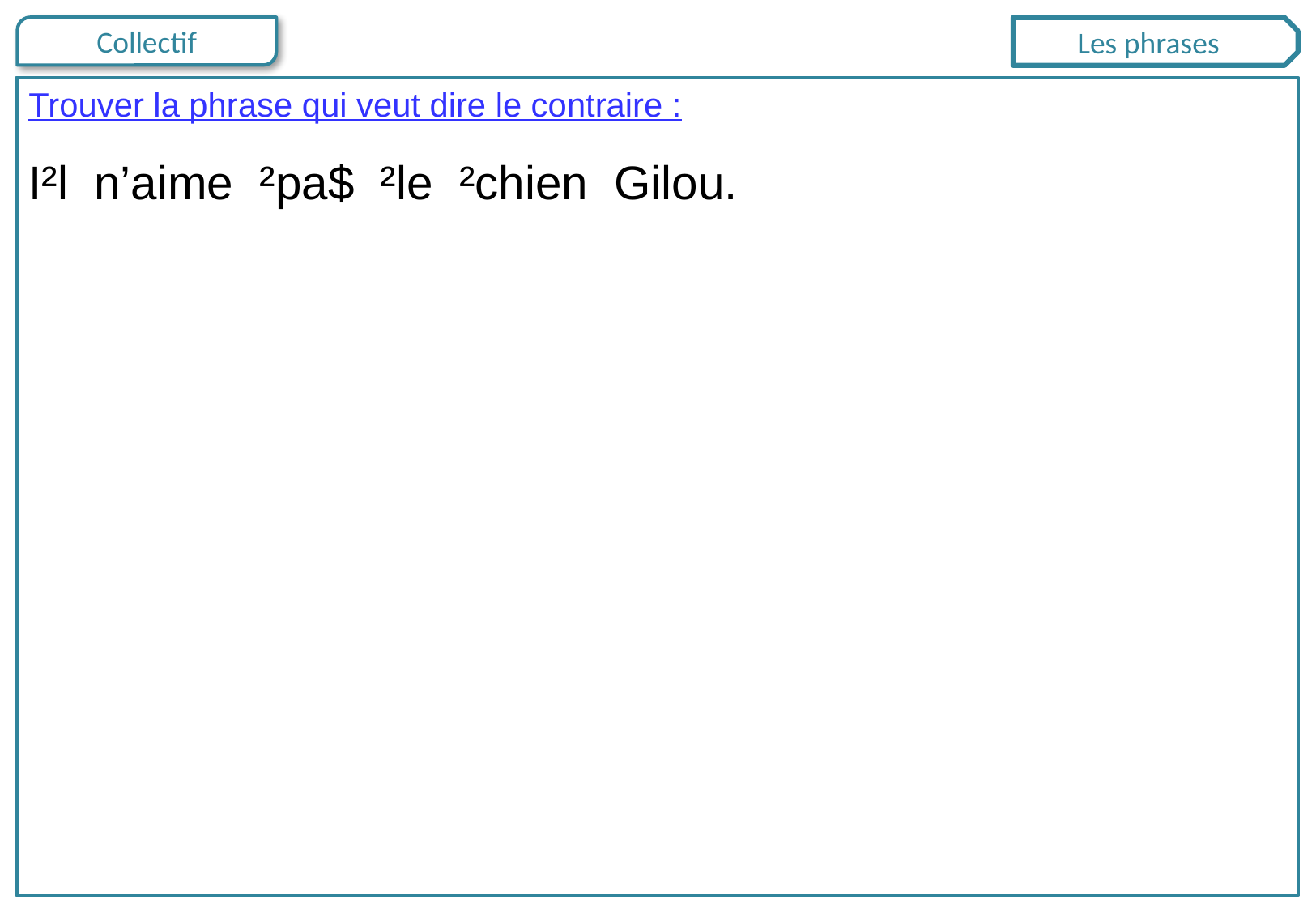

Les phrases
Trouver la phrase qui veut dire le contraire :
I²l  n’aime  ²pa$  ²le  ²chien  Gilou.